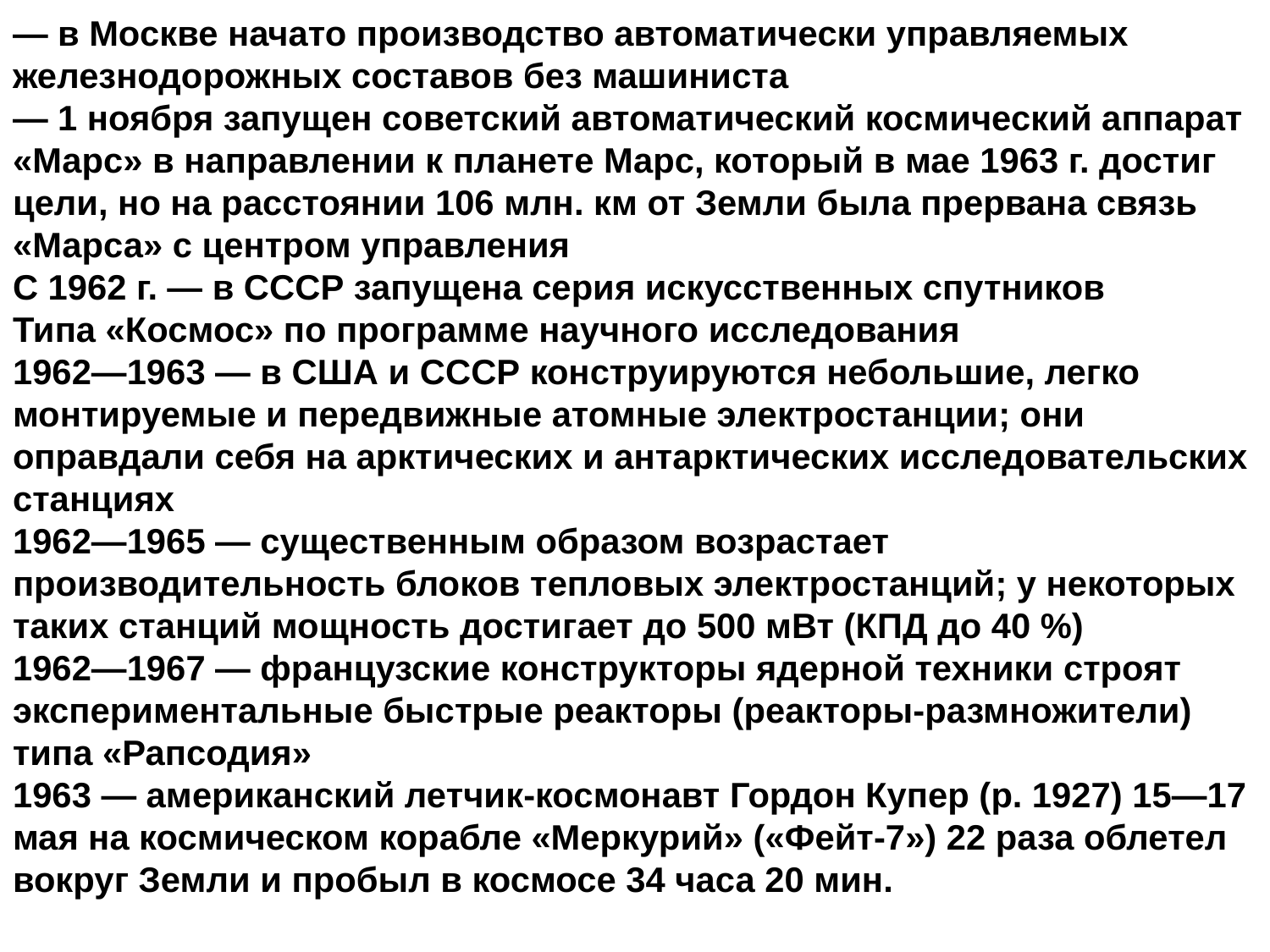

— в Москве начато производство автоматически управляемых железнодорожных составов без машиниста
— 1 ноября запущен советский автоматический космический аппарат «Марс» в направлении к планете Марс, который в мае 1963 г. достиг цели, но на расстоянии 106 млн. км от Земли была прервана связь «Марса» с центром управления
С 1962 г. — в СССР запущена серия искусственных спутников
Типа «Космос» по программе научного исследования
1962—1963 — в США и СССР конструируются небольшие, легко монтируемые и передвижные атомные электростанции; они оправдали себя на арктических и антарктических исследова­тельских станциях
1962—1965 — существенным образом возрастает производительность блоков тепловых электростанций; у некоторых таких станций мощность достигает до 500 мВт (КПД до 40 %)
1962—1967 — французские конструкторы ядерной техники строят экспериментальные быстрые реакторы (реакторы-размножители) типа «Рапсодия»
1963 — американский летчик-космонавт Гордон Купер (р. 1927) 15—17 мая на космическом корабле «Меркурий» («Фейт-7») 22 раза облетел вокруг Земли и пробыл в космосе 34 часа 20 мин.